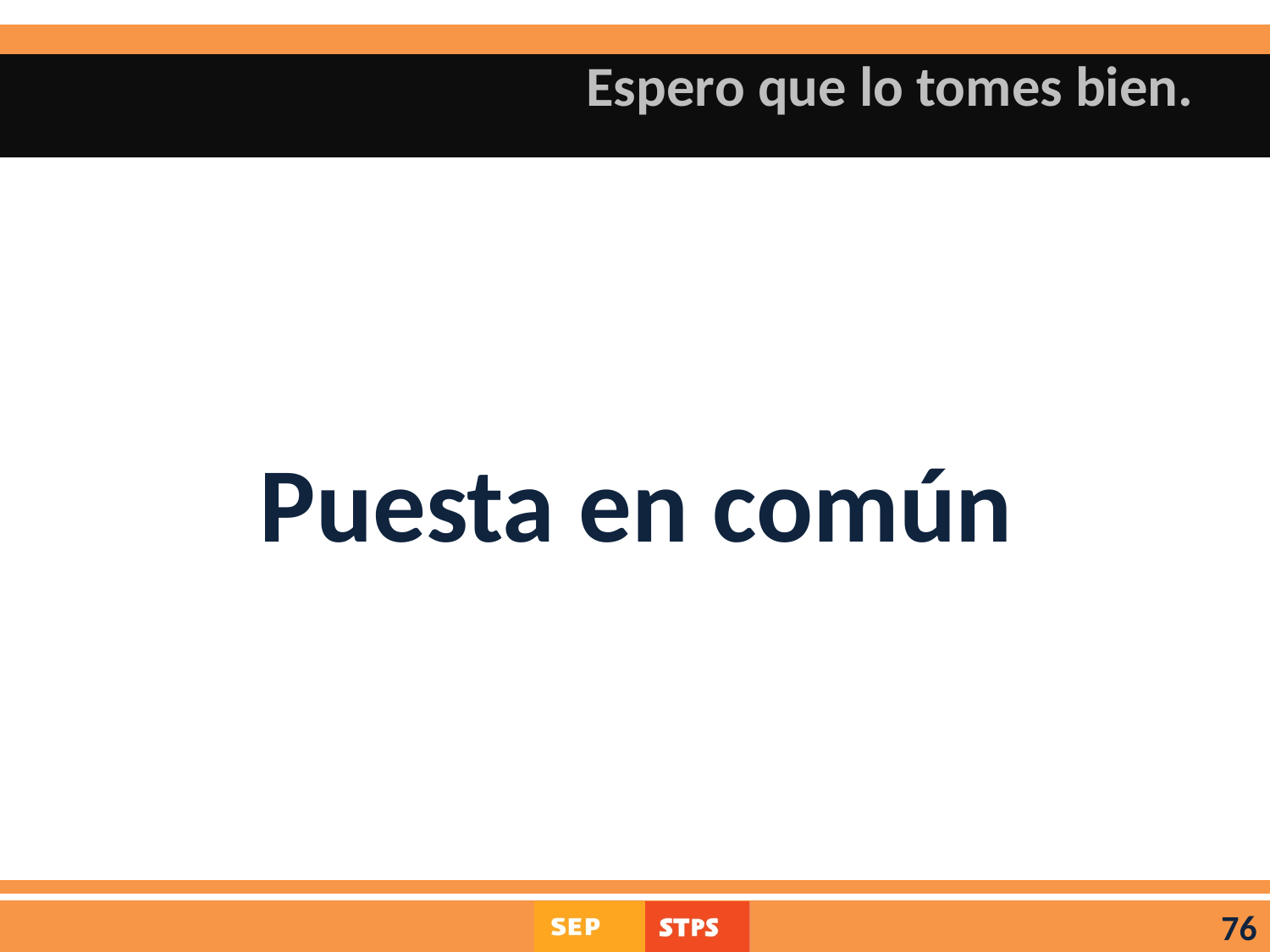

# Espero que lo tomes bien.
Puesta en común

76